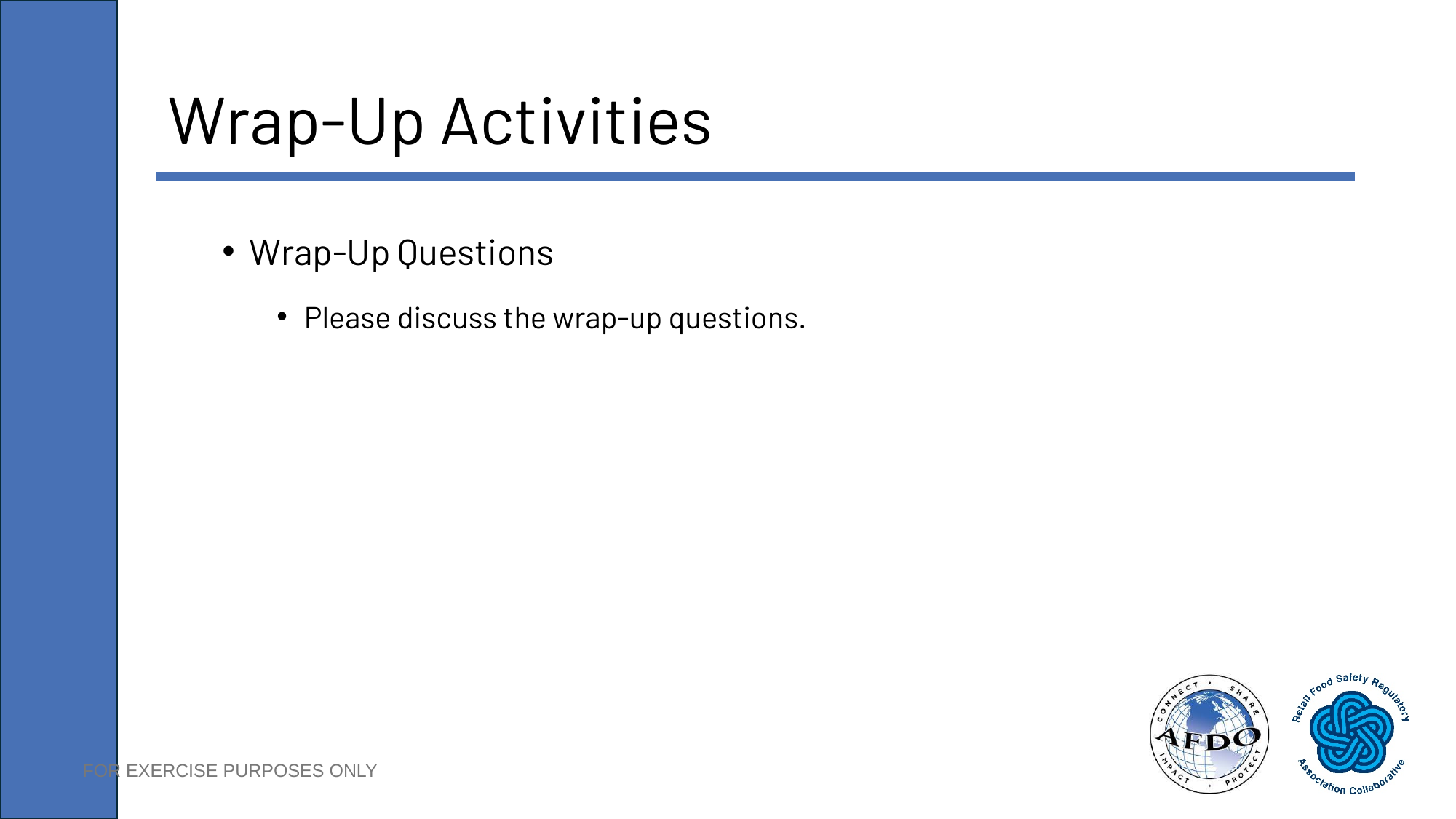

# Wrap-Up Activities
Wrap-Up Questions
Please discuss the wrap-up questions.
FOR EXERCISE PURPOSES ONLY